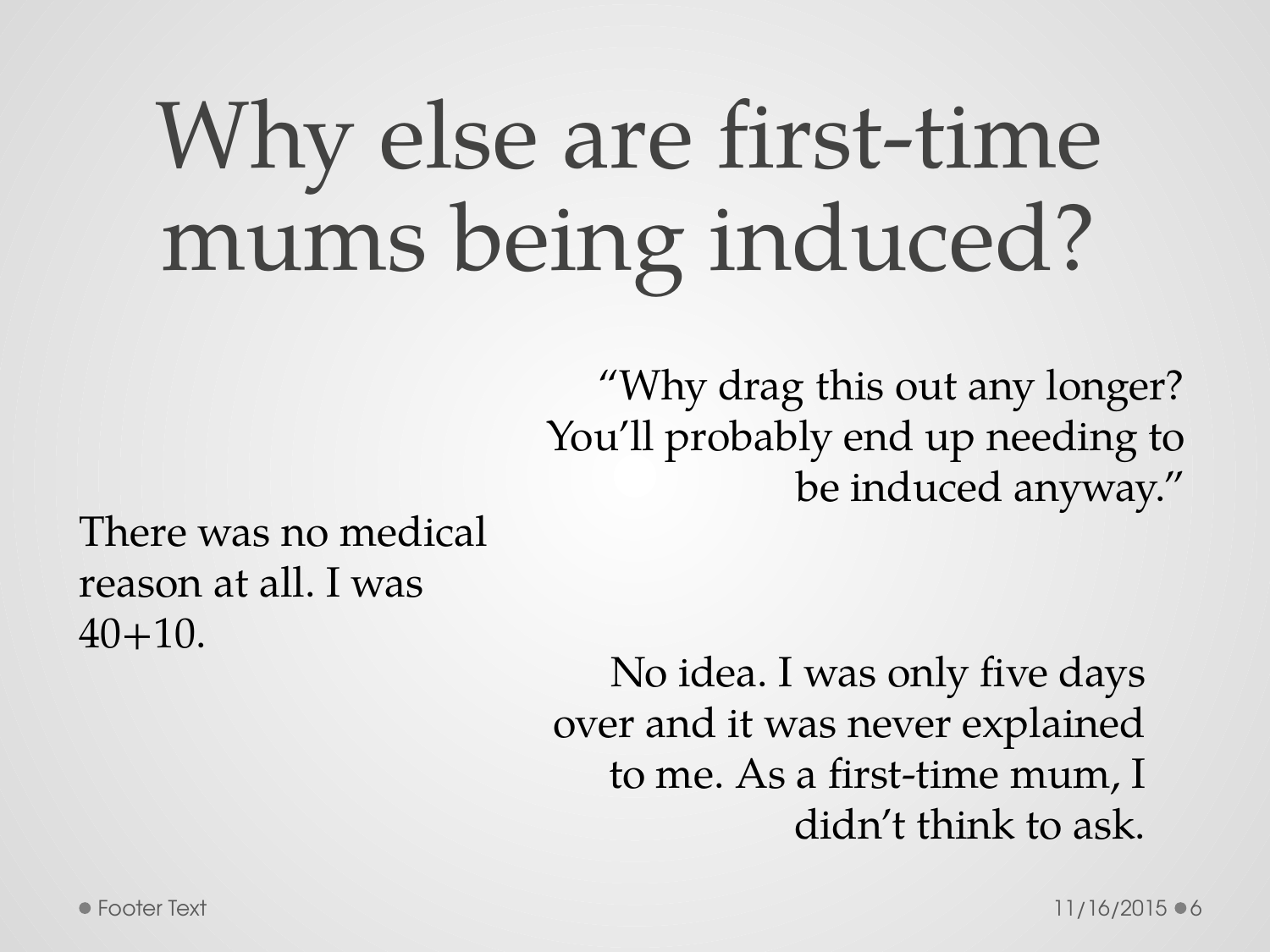

# Why else are first-time mums being induced?
“Why drag this out any longer? You’ll probably end up needing to be induced anyway.”
There was no medical reason at all. I was 40+10.
No idea. I was only five days over and it was never explained to me. As a first-time mum, I didn’t think to ask.
Footer Text
11/16/2015
6